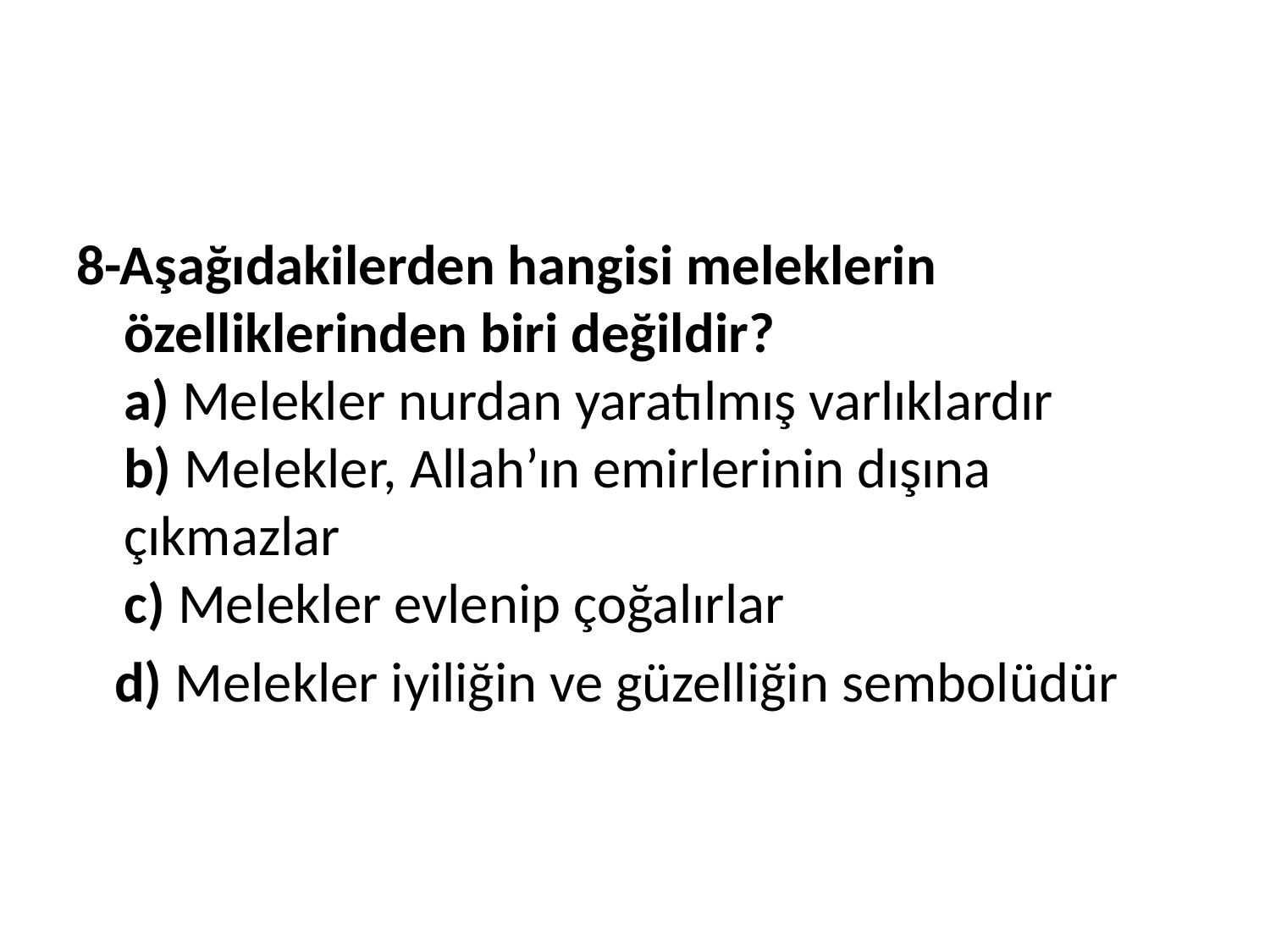

#
8-Aşağıdakilerden hangisi meleklerin özelliklerinden biri değildir?
a) Melekler nurdan yaratılmış varlıklardır
b) Melekler, Allah’ın emirlerinin dışına çıkmazlar
c) Melekler evlenip çoğalırlar
   d) Melekler iyiliğin ve güzelliğin sembolüdür